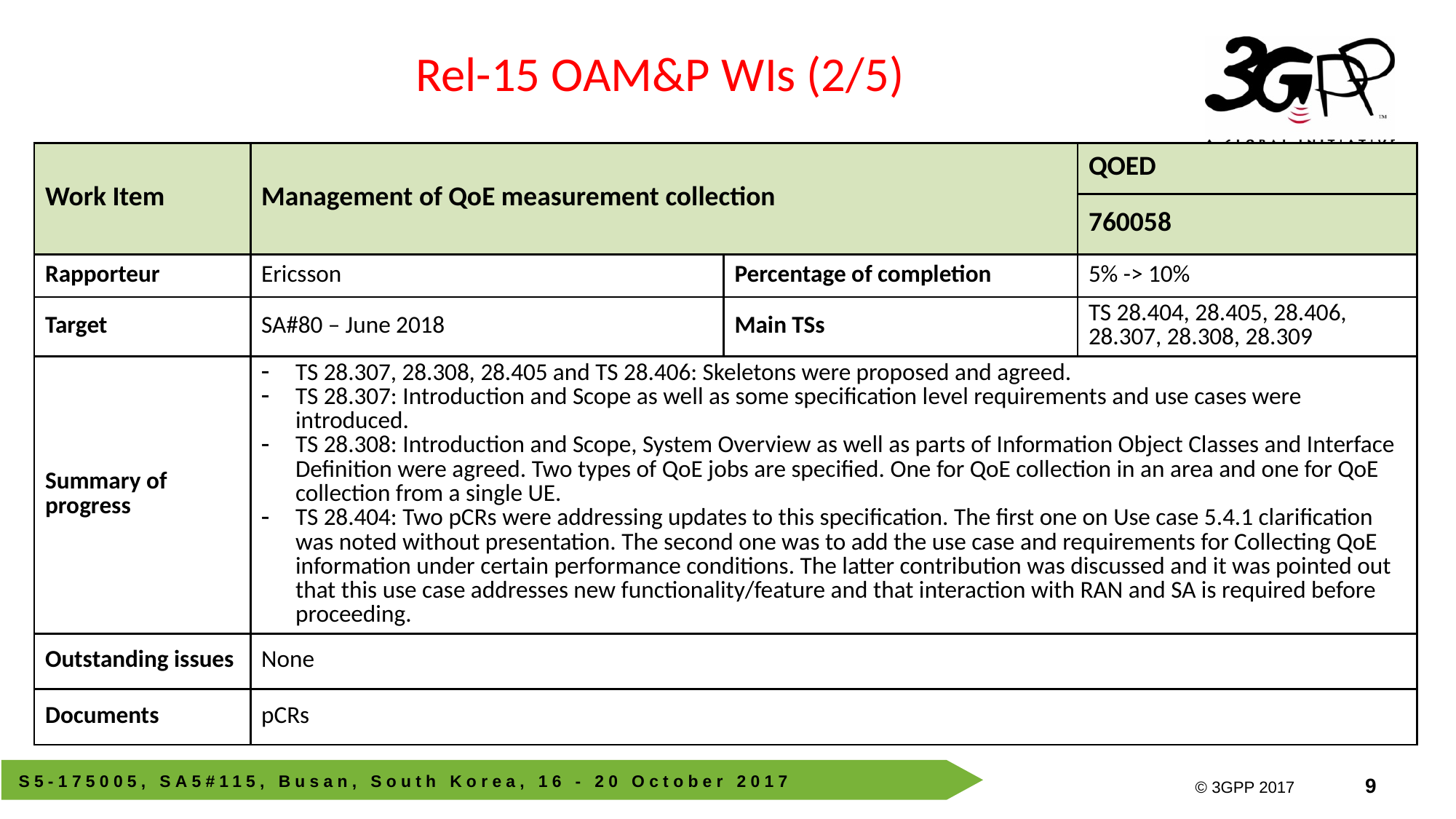

Rel-15 OAM&P WIs (2/5)
| Work Item | Management of QoE measurement collection |  | QOED |
| --- | --- | --- | --- |
|  |  |  | 760058 |
| Rapporteur | Ericsson | Percentage of completion | 5% -> 10% |
| Target | SA#80 – June 2018 | Main TSs | TS 28.404, 28.405, 28.406, 28.307, 28.308, 28.309 |
| Summary of progress | TS 28.307, 28.308, 28.405 and TS 28.406: Skeletons were proposed and agreed. TS 28.307: Introduction and Scope as well as some specification level requirements and use cases were introduced. TS 28.308: Introduction and Scope, System Overview as well as parts of Information Object Classes and Interface Definition were agreed. Two types of QoE jobs are specified. One for QoE collection in an area and one for QoE collection from a single UE. TS 28.404: Two pCRs were addressing updates to this specification. The first one on Use case 5.4.1 clarification was noted without presentation. The second one was to add the use case and requirements for Collecting QoE information under certain performance conditions. The latter contribution was discussed and it was pointed out that this use case addresses new functionality/feature and that interaction with RAN and SA is required before proceeding. |  |  |
| Outstanding issues | None |  |  |
| Documents | pCRs |  |  |